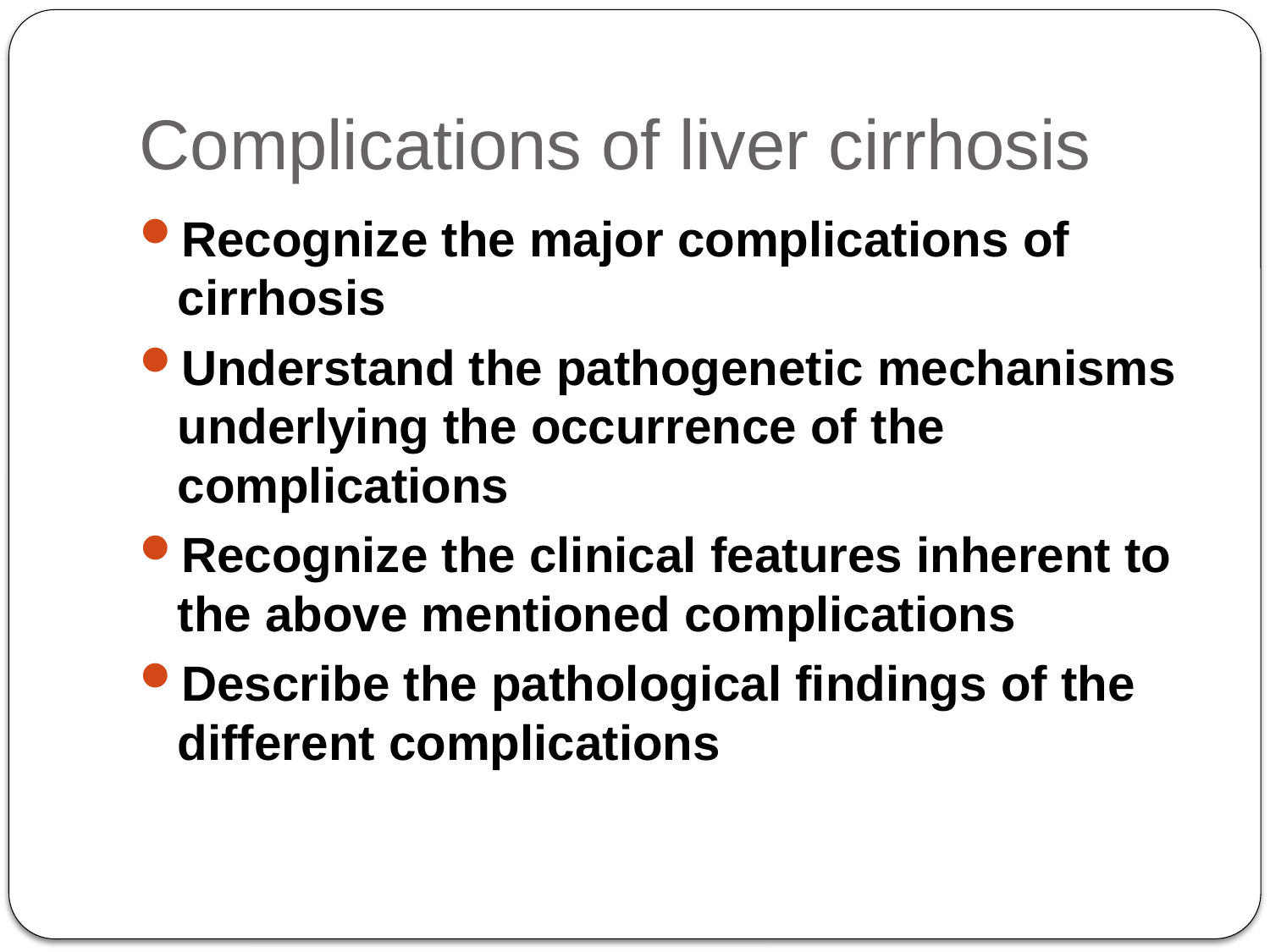

# Complications of liver cirrhosis
Recognize the major complications of cirrhosis
Understand the pathogenetic mechanisms underlying the occurrence of the complications
Recognize the clinical features inherent to the above mentioned complications
Describe the pathological findings of the different complications